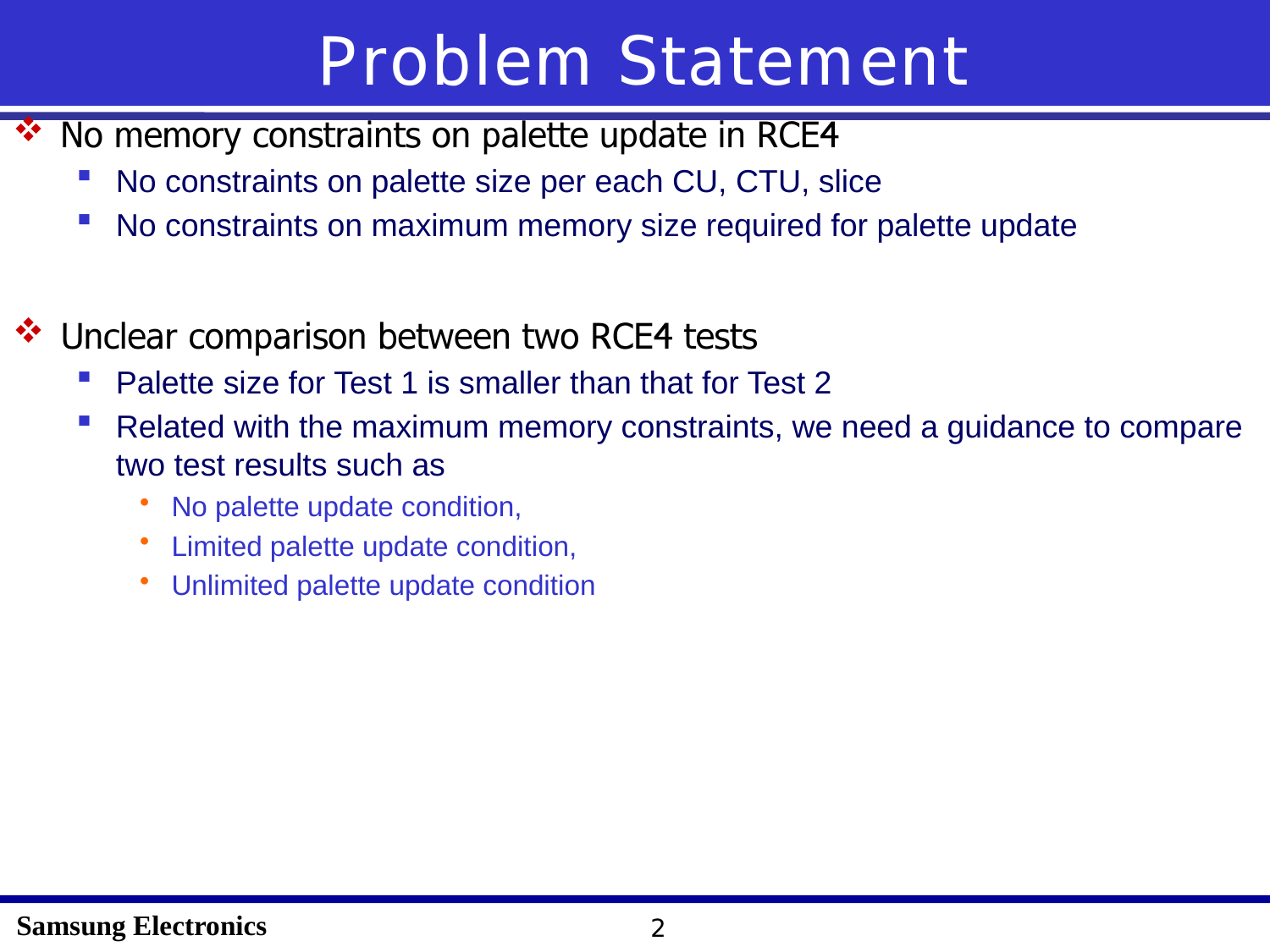

# Problem Statement
No memory constraints on palette update in RCE4
No constraints on palette size per each CU, CTU, slice
No constraints on maximum memory size required for palette update

Unclear comparison between two RCE4 tests
Palette size for Test 1 is smaller than that for Test 2
Related with the maximum memory constraints, we need a guidance to compare two test results such as
No palette update condition,
Limited palette update condition,
Unlimited palette update condition
2